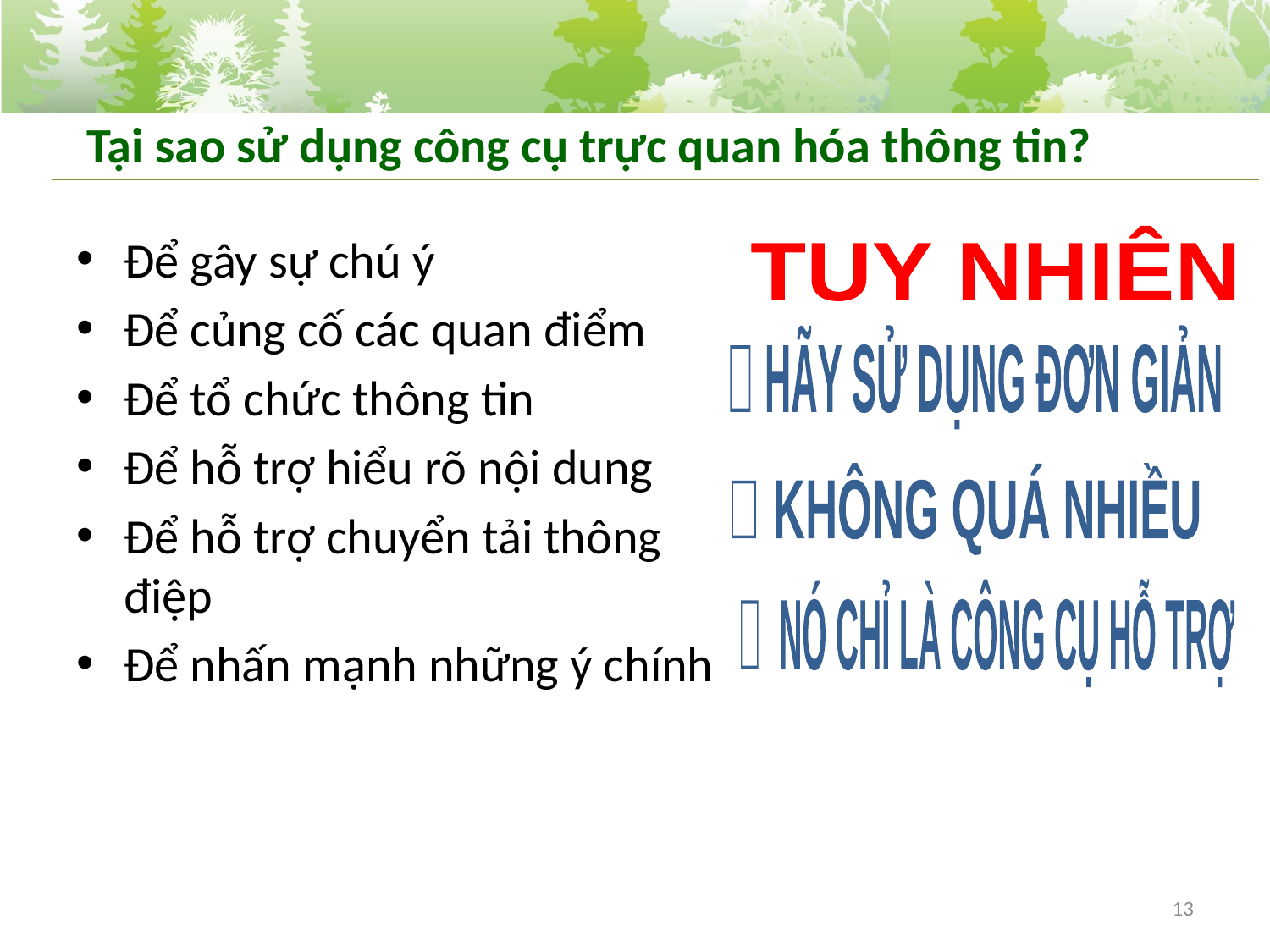

# Tại sao sử dụng công cụ trực quan hóa thông tin?
Để gây sự chú ý
Để củng cố các quan điểm
Để tổ chức thông tin
Để hỗ trợ hiểu rõ nội dung
Để hỗ trợ chuyển tải thông điệp
Để nhấn mạnh những ý chính
TUY NHIÊN
→ HÃY SỬ DỤN	G ĐƠN GIẢN
→ KHÔNG QUÁ NHIỀU
→  NÓ CHỈ LÀ CÔNG CỤ HỖ TRỢ
13